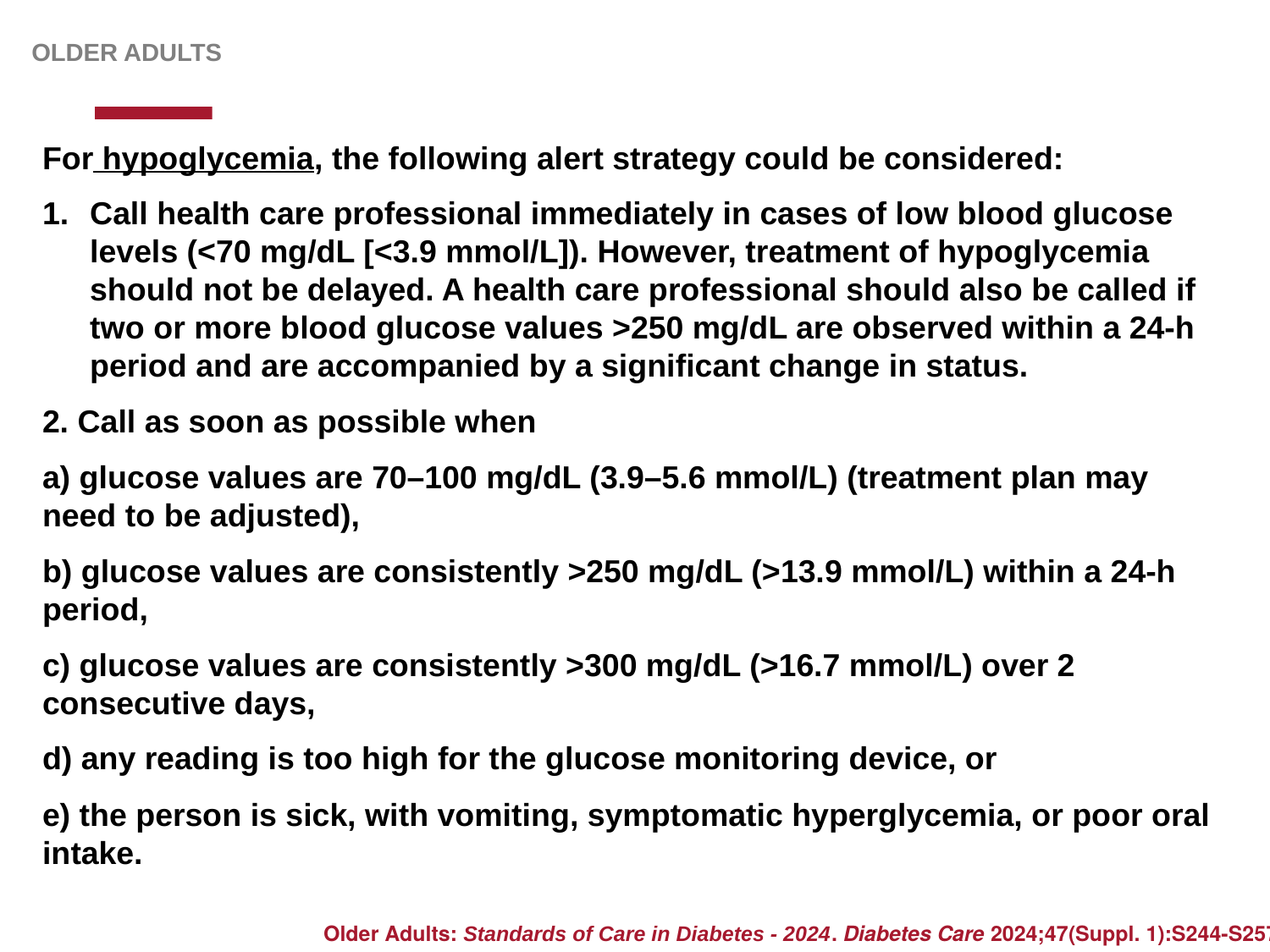

Older adults
For hypoglycemia, the following alert strategy could be considered:
Call health care professional immediately in cases of low blood glucose levels (<70 mg/dL [<3.9 mmol/L]). However, treatment of hypoglycemia should not be delayed. A health care professional should also be called if two or more blood glucose values >250 mg/dL are observed within a 24-h period and are accompanied by a significant change in status.
2. Call as soon as possible when
a) glucose values are 70–100 mg/dL (3.9–5.6 mmol/L) (treatment plan may need to be adjusted),
b) glucose values are consistently >250 mg/dL (>13.9 mmol/L) within a 24-h period,
c) glucose values are consistently >300 mg/dL (>16.7 mmol/L) over 2 consecutive days,
d) any reading is too high for the glucose monitoring device, or
e) the person is sick, with vomiting, symptomatic hyperglycemia, or poor oral intake.
Older Adults: Standards of Care in Diabetes - 2024. Diabetes Care 2024;47(Suppl. 1):S244-S257